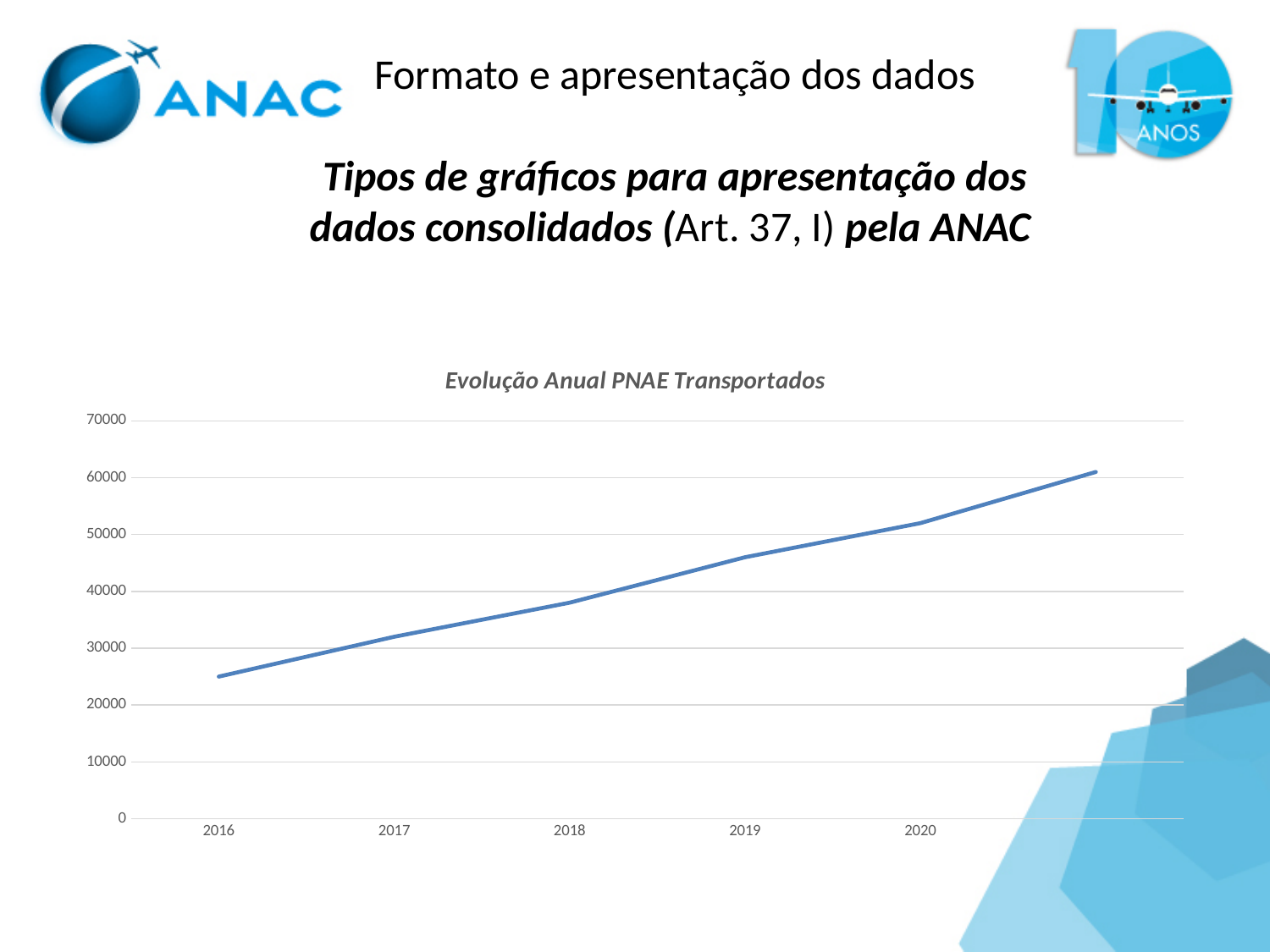

Formato e apresentação dos dados

Tipos de gráficos para apresentação dos dados consolidados (Art. 37, I) pela ANAC

### Chart: Evolução Anual PNAE Transportados

| Category |  |
|---|---|
| 2016 | 25000.0 |
| 2017 | 32000.0 |
| 2018 | 38000.0 |
| 2019 | 46000.0 |
| 2020 | 52000.0 |